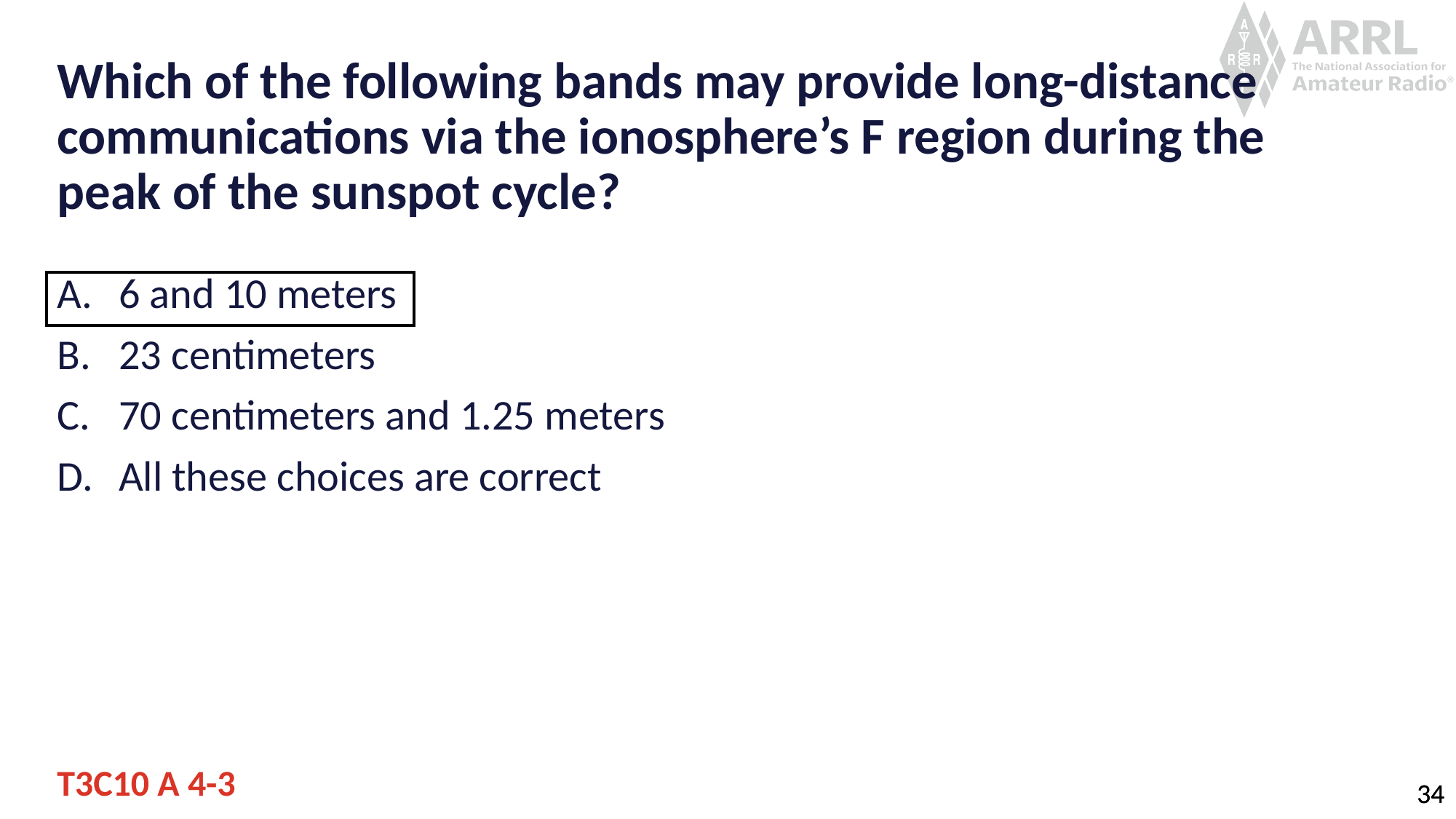

# Which of the following bands may provide long-distance communications via the ionosphere’s F region during the peak of the sunspot cycle?
6 and 10 meters
23 centimeters
70 centimeters and 1.25 meters
All these choices are correct

T3C10 A 4-3